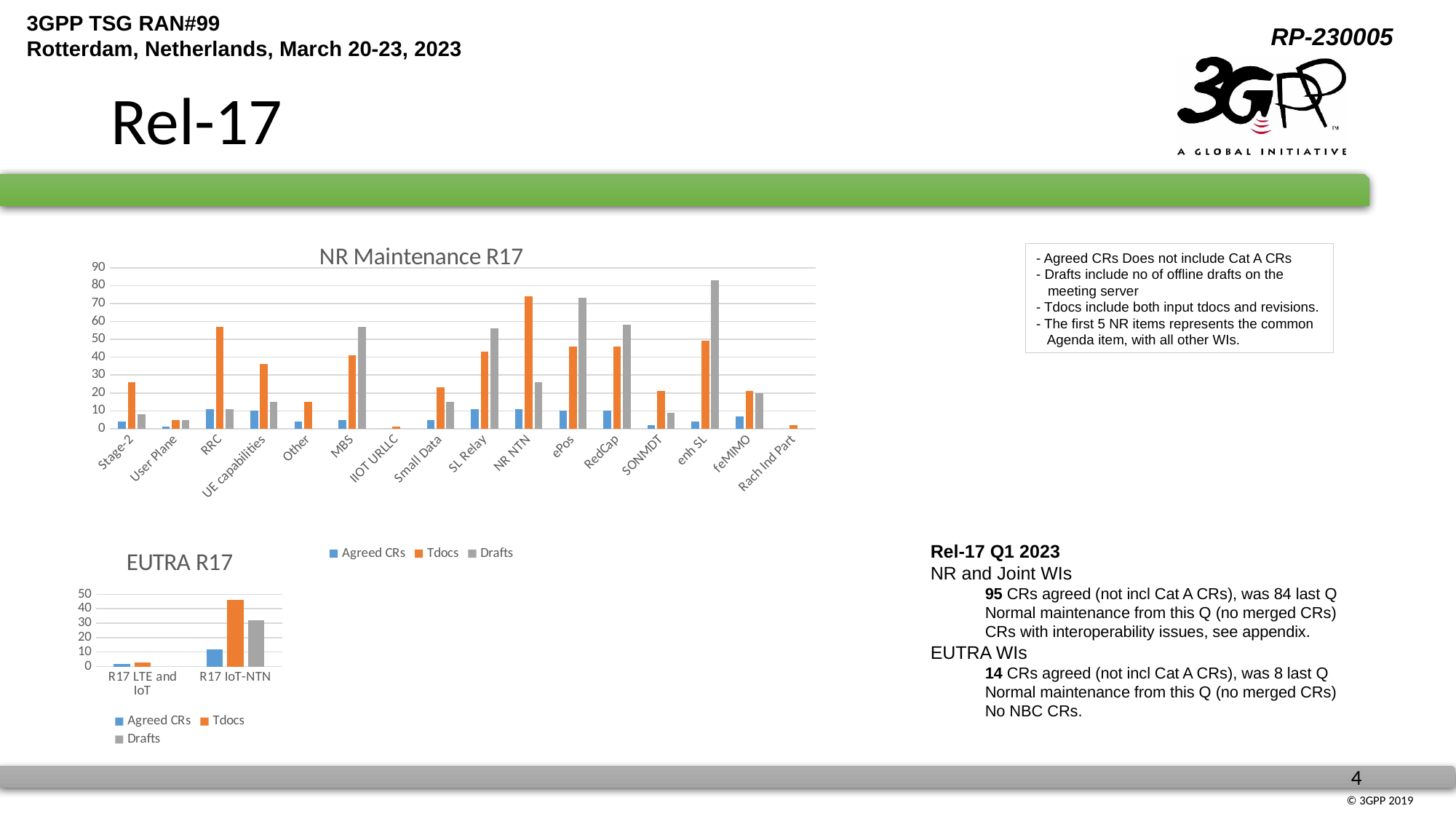

# Rel-17

### Chart: NR Maintenance R17

| Category | Agreed CRs | Tdocs | Drafts |
|---|---|---|---|
| Stage-2 | 4.0 | 26.0 | 8.0 |
| User Plane | 1.0 | 5.0 | 5.0 |
| RRC | 11.0 | 57.0 | 11.0 |
| UE capabilities | 10.0 | 36.0 | 15.0 |
| Other | 4.0 | 15.0 | None |
| MBS | 5.0 | 41.0 | 57.0 |
| IIOT URLLC | 0.0 | 1.0 | None |
| Small Data | 5.0 | 23.0 | 15.0 |
| SL Relay | 11.0 | 43.0 | 56.0 |
| NR NTN | 11.0 | 74.0 | 26.0 |
| ePos | 10.0 | 46.0 | 73.0 |
| RedCap | 10.0 | 46.0 | 58.0 |
| SONMDT | 2.0 | 21.0 | 9.0 |
| enh SL | 4.0 | 49.0 | 83.0 |
| feMIMO | 7.0 | 21.0 | 20.0 |
| Rach Ind Part | 0.0 | 2.0 | None |
- Agreed CRs Does not include Cat A CRs
- Drafts include no of offline drafts on the
   meeting server
- Tdocs include both input tdocs and revisions.
- The first 5 NR items represents the common
   Agenda item, with all other WIs.

### Chart: EUTRA R17

| Category | Agreed CRs | Tdocs | Drafts |
|---|---|---|---|
| R17 LTE and IoT | 2.0 | 3.0 | None |
| R17 IoT-NTN | 12.0 | 46.0 | 32.0 |
Rel-17 Q1 2023
NR and Joint WIs
95 CRs agreed (not incl Cat A CRs), was 84 last Q
Normal maintenance from this Q (no merged CRs)
CRs with interoperability issues, see appendix.
EUTRA WIs
14 CRs agreed (not incl Cat A CRs), was 8 last Q
Normal maintenance from this Q (no merged CRs)
No NBC CRs.